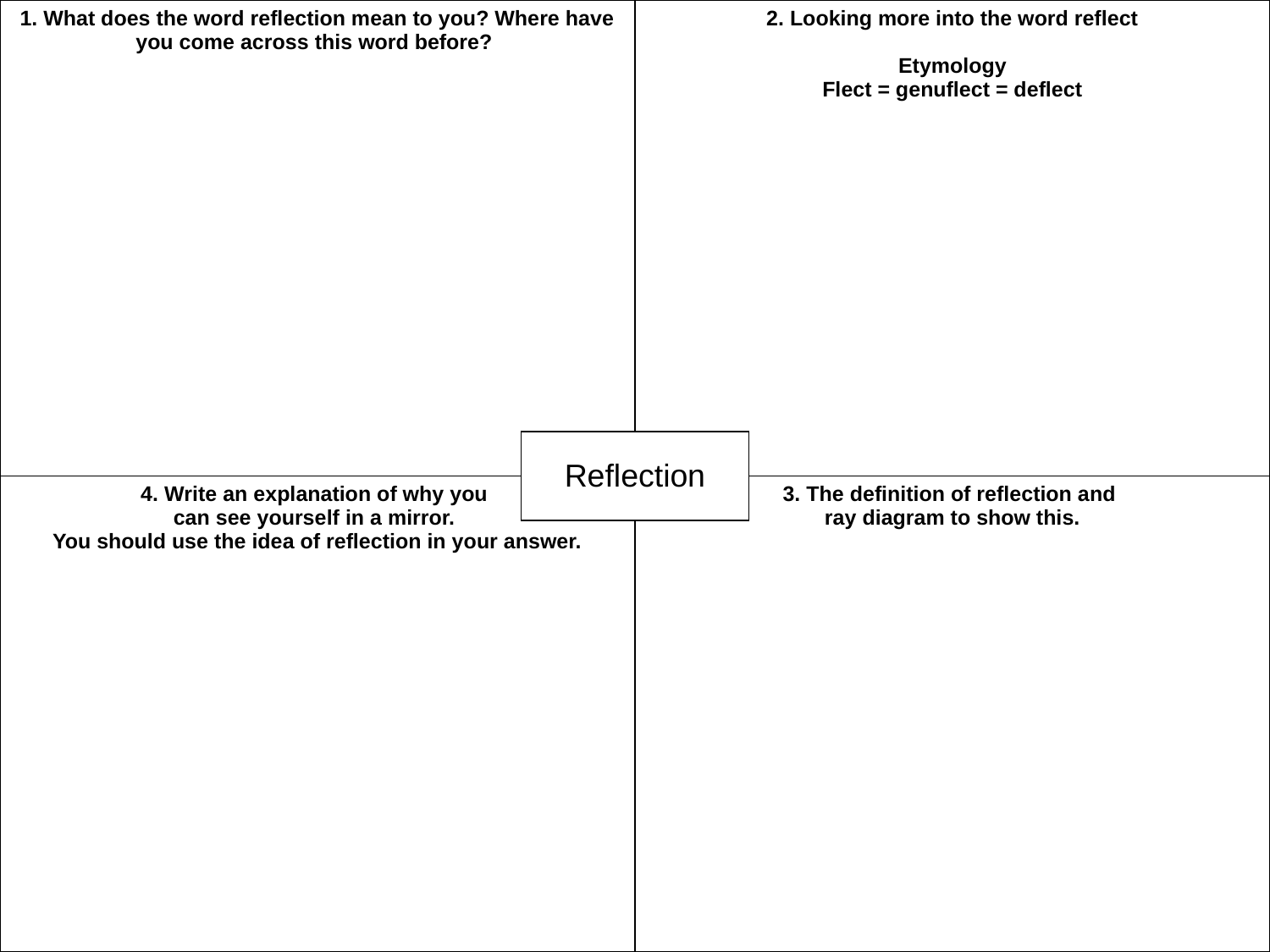

| 1. What does the word reflection mean to you? Where have you come across this word before? | 2. Looking more into the word reflect Etymology Flect = genuflect = deflect |
| --- | --- |
| 4. Write an explanation of why you can see yourself in a mirror. You should use the idea of reflection in your answer. | 3. The definition of reflection and ray diagram to show this. |
#
| Reflection |
| --- |